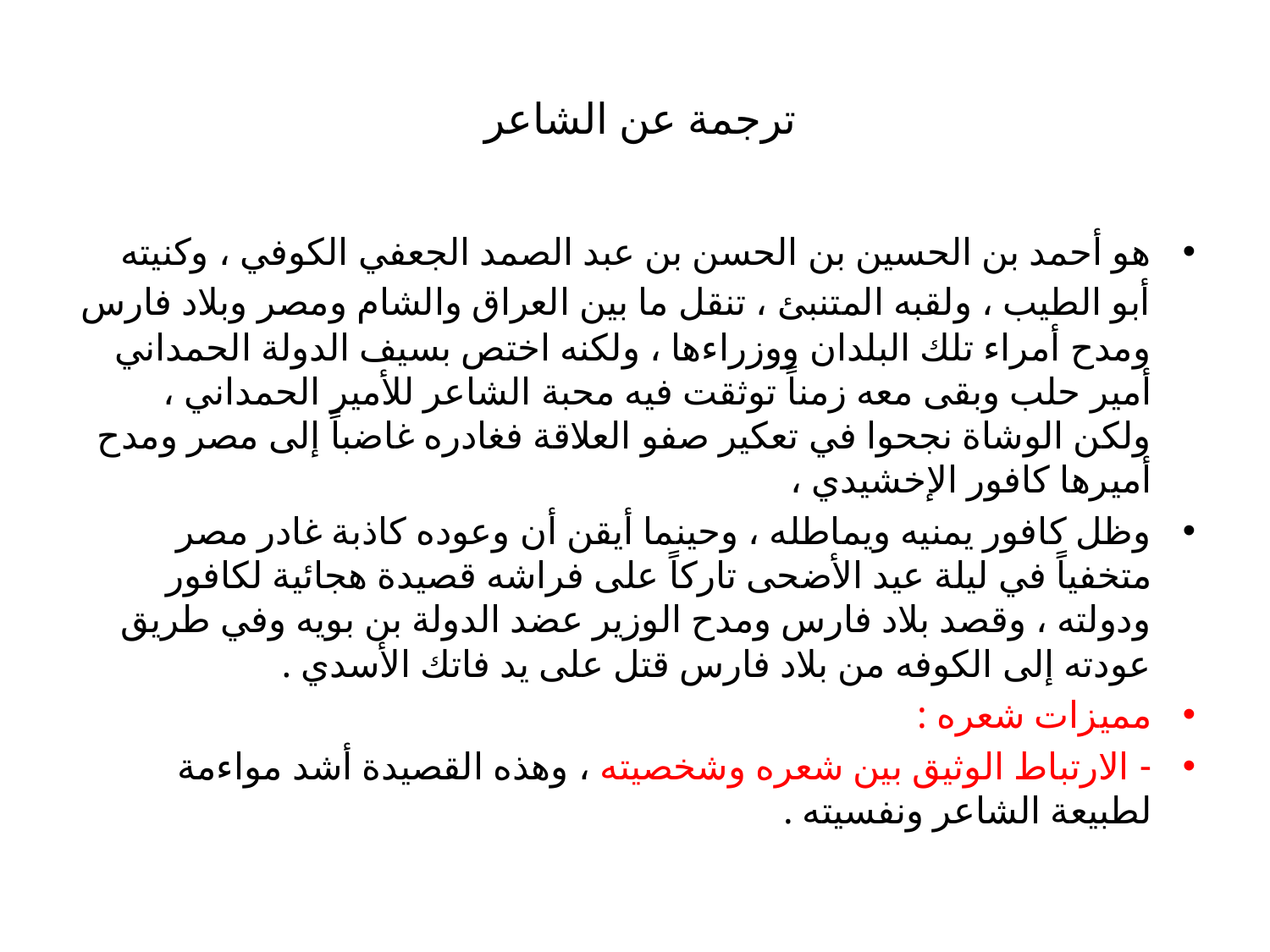

# ترجمة عن الشاعر
هو أحمد بن الحسين بن الحسن بن عبد الصمد الجعفي الكوفي ، وكنيته أبو الطيب ، ولقبه المتنبئ ، تنقل ما بين العراق والشام ومصر وبلاد فارس ومدح أمراء تلك البلدان ووزراءها ، ولكنه اختص بسيف الدولة الحمداني أمير حلب وبقى معه زمناً توثقت فيه محبة الشاعر للأمير الحمداني ، ولكن الوشاة نجحوا في تعكير صفو العلاقة فغادره غاضباً إلى مصر ومدح أميرها كافور الإخشيدي ،
وظل كافور يمنيه ويماطله ، وحينما أيقن أن وعوده كاذبة غادر مصر متخفياً في ليلة عيد الأضحى تاركاً على فراشه قصيدة هجائية لكافور ودولته ، وقصد بلاد فارس ومدح الوزير عضد الدولة بن بويه وفي طريق عودته إلى الكوفه من بلاد فارس قتل على يد فاتك الأسدي .
مميزات شعره :
- الارتباط الوثيق بين شعره وشخصيته ، وهذه القصيدة أشد مواءمة لطبيعة الشاعر ونفسيته .